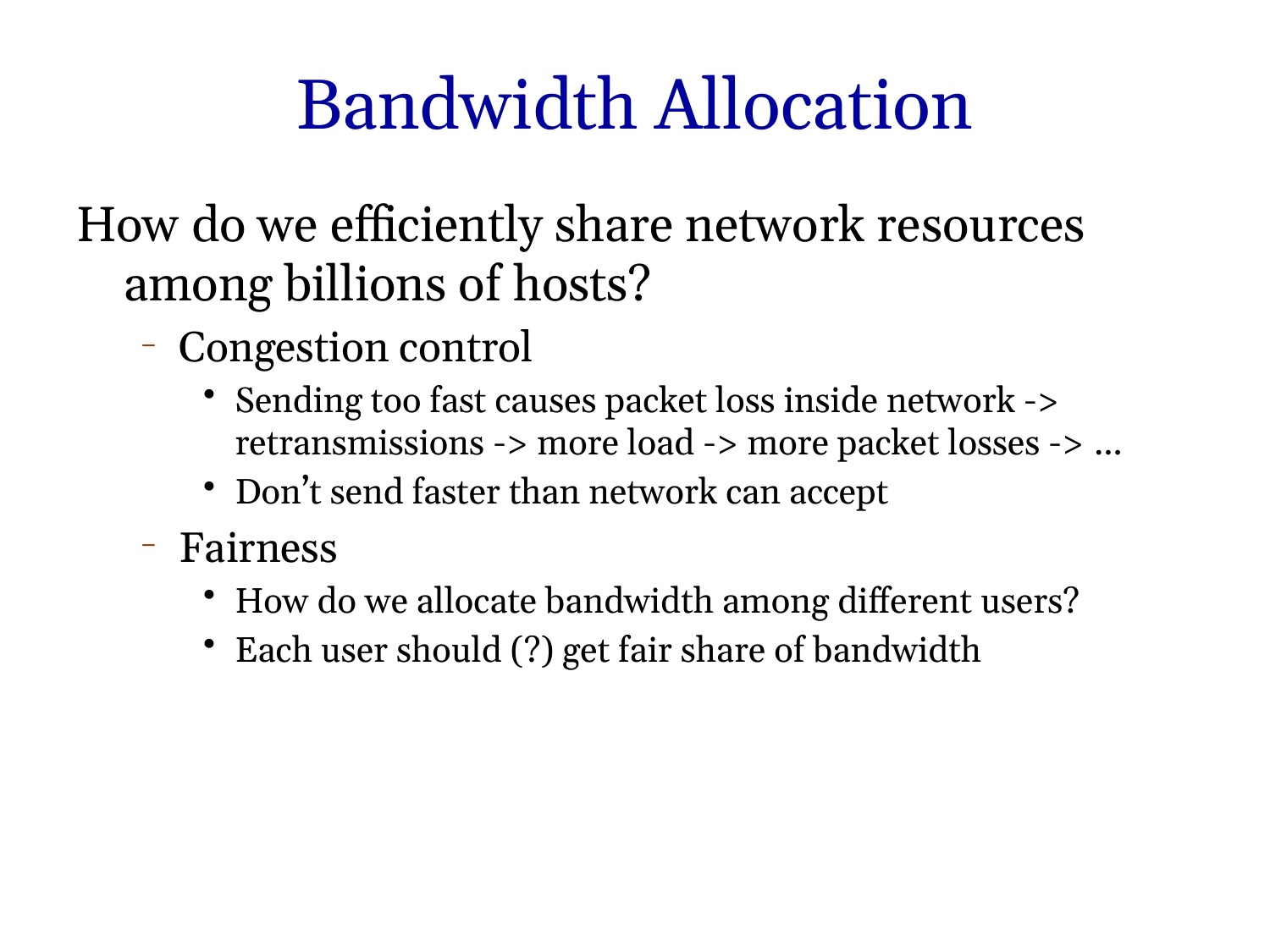

# Bandwidth Allocation
How do we efficiently share network resources among billions of hosts?
Congestion control
Sending too fast causes packet loss inside network -> retransmissions -> more load -> more packet losses -> …
Don’t send faster than network can accept
Fairness
How do we allocate bandwidth among different users?
Each user should (?) get fair share of bandwidth